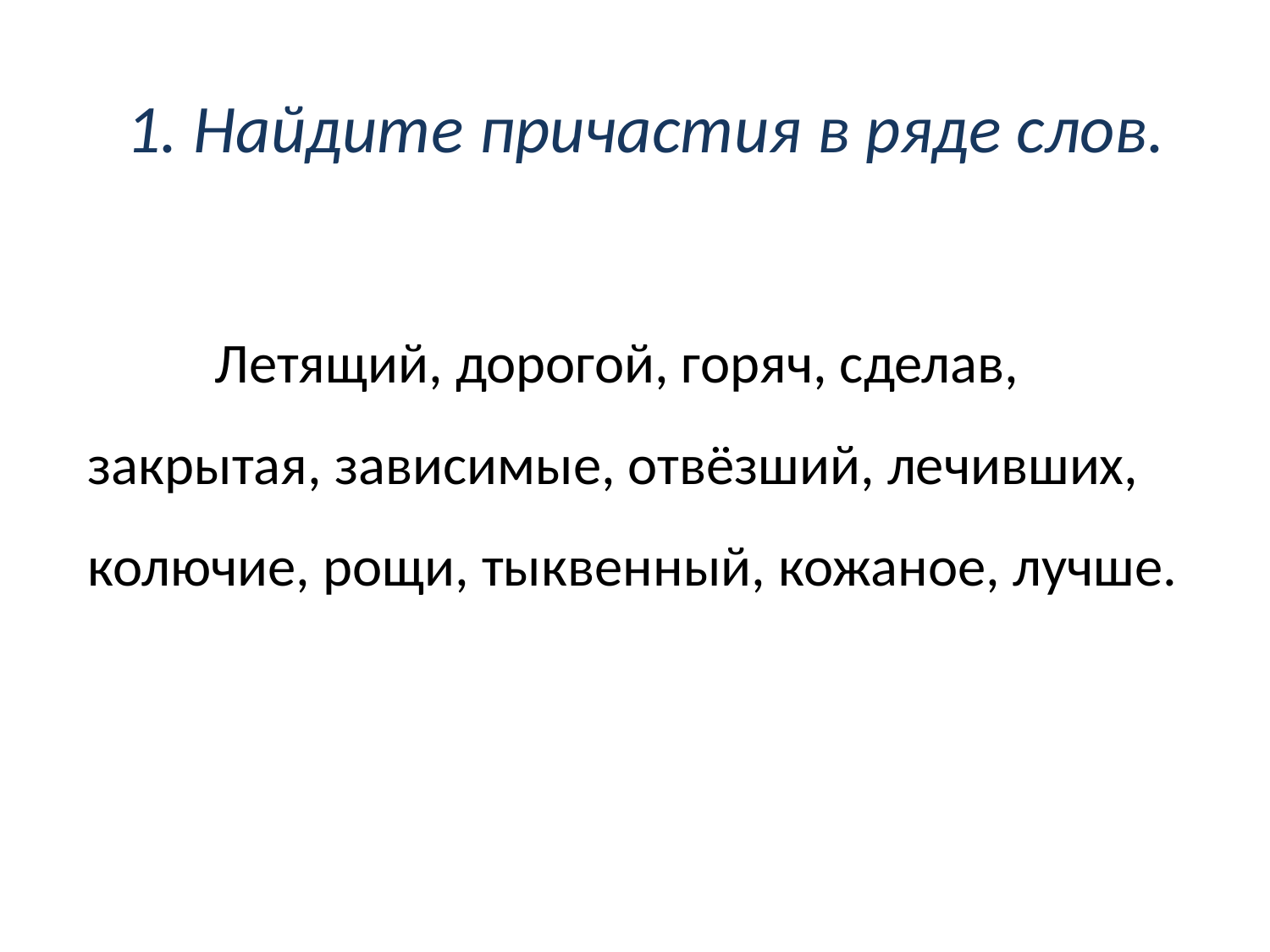

# 1. Найдите причастия в ряде слов.
	Летящий, дорогой, горяч, сделав, закрытая, зависимые, отвёзший, лечивших, колючие, рощи, тыквенный, кожаное, лучше.